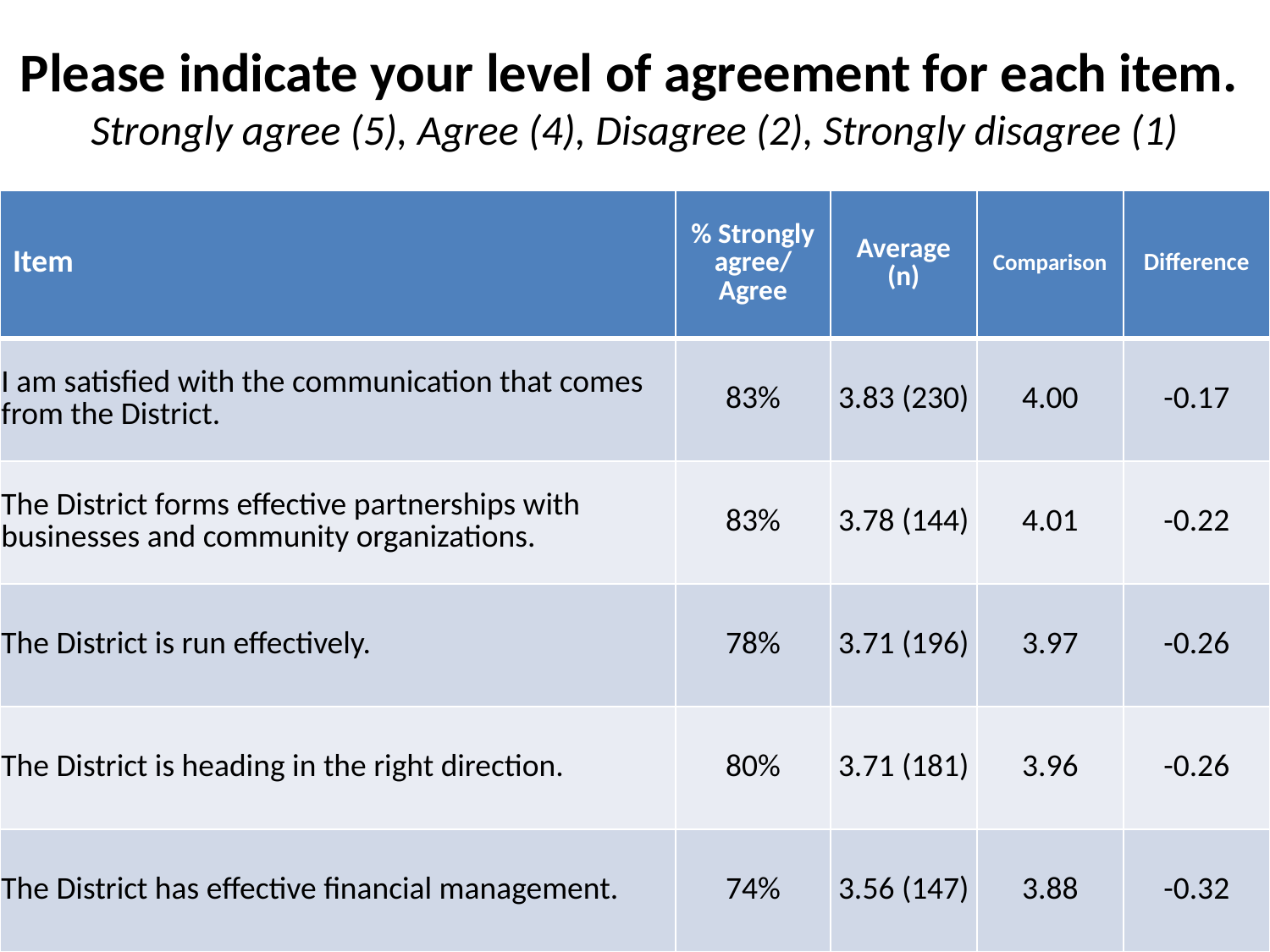

# Please indicate your level of agreement for each item. Strongly agree (5), Agree (4), Disagree (2), Strongly disagree (1)
| Item | % Strongly agree/ Agree | Average (n) | Comparison | Difference |
| --- | --- | --- | --- | --- |
| I am satisfied with the communication that comes from the District. | 83% | 3.83 (230) | 4.00 | -0.17 |
| The District forms effective partnerships with businesses and community organizations. | 83% | 3.78 (144) | 4.01 | -0.22 |
| The District is run effectively. | 78% | 3.71 (196) | 3.97 | -0.26 |
| The District is heading in the right direction. | 80% | 3.71 (181) | 3.96 | -0.26 |
| The District has effective financial management. | 74% | 3.56 (147) | 3.88 | -0.32 |